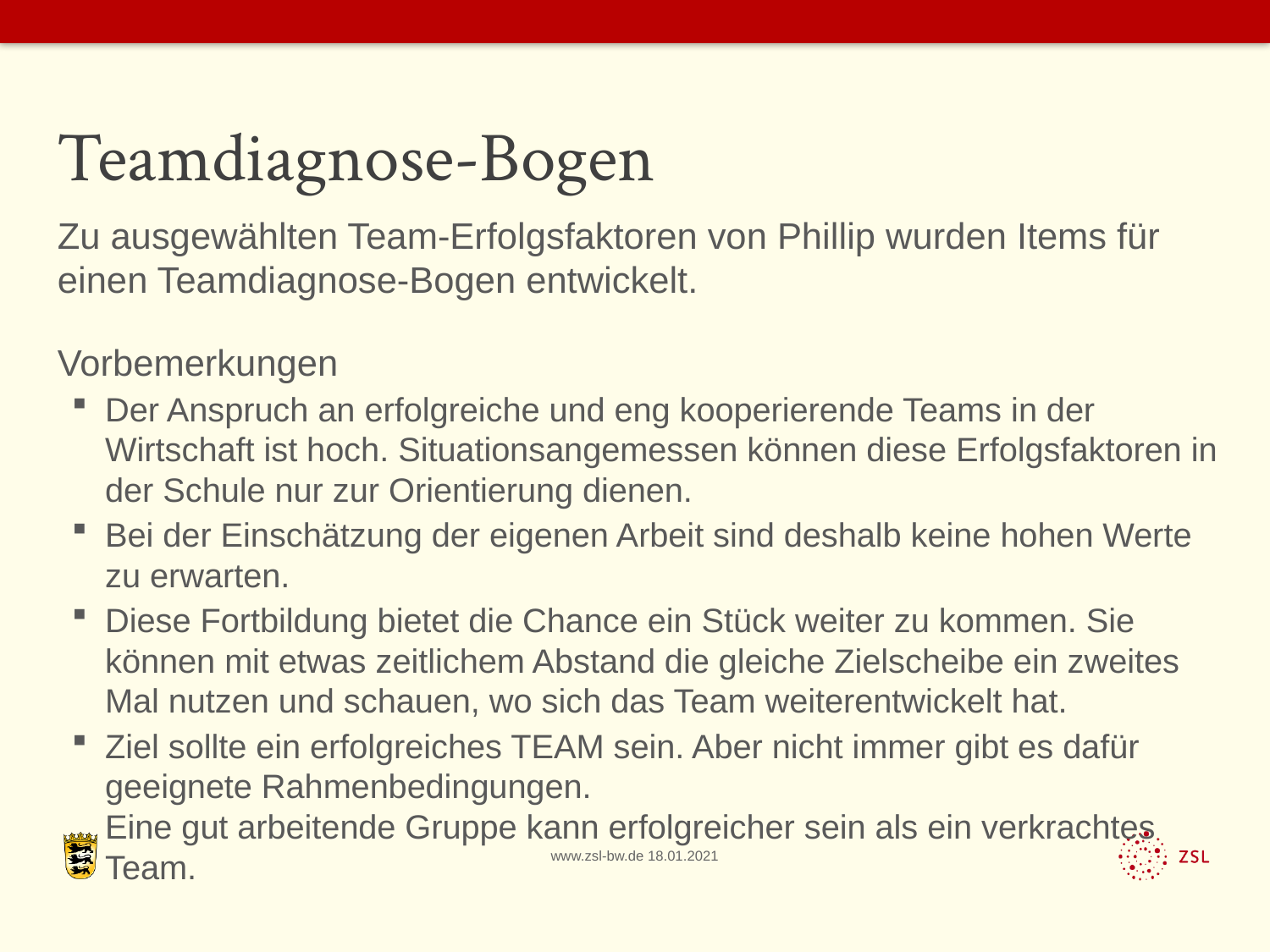

# Teamdiagnose-Bogen
Zu ausgewählten Team-Erfolgsfaktoren von Phillip wurden Items für einen Teamdiagnose-Bogen entwickelt.

Vorbemerkungen
Der Anspruch an erfolgreiche und eng kooperierende Teams in der Wirtschaft ist hoch. Situationsangemessen können diese Erfolgsfaktoren in der Schule nur zur Orientierung dienen.
Bei der Einschätzung der eigenen Arbeit sind deshalb keine hohen Werte zu erwarten.
Diese Fortbildung bietet die Chance ein Stück weiter zu kommen. Sie können mit etwas zeitlichem Abstand die gleiche Zielscheibe ein zweites Mal nutzen und schauen, wo sich das Team weiterentwickelt hat.
Ziel sollte ein erfolgreiches TEAM sein. Aber nicht immer gibt es dafür geeignete Rahmenbedingungen.
Eine gut arbeitende Gruppe kann erfolgreicher sein als ein verkrachtes Team.